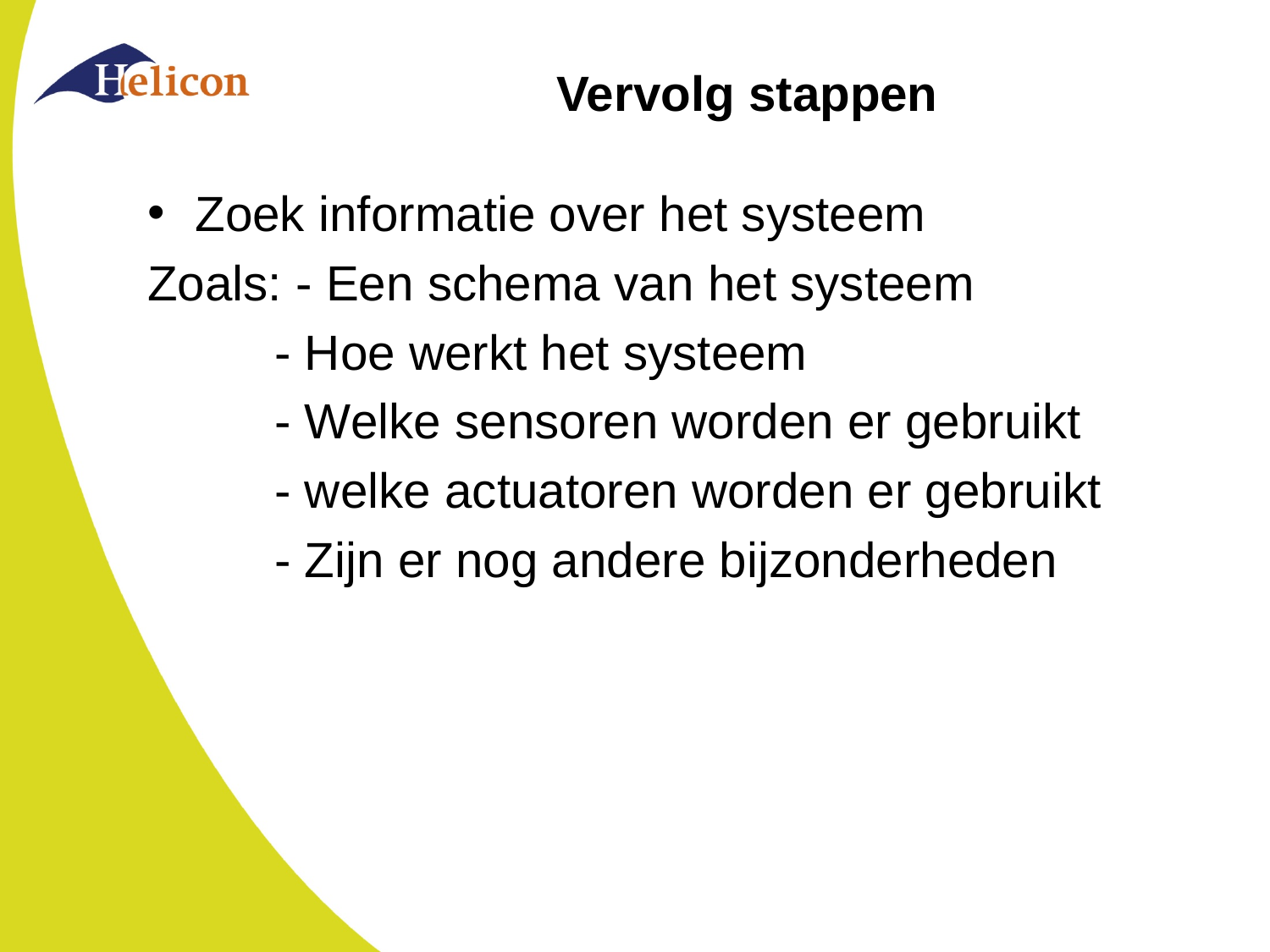

# Vervolg stappen
Zoek informatie over het systeem
Zoals: - Een schema van het systeem
	- Hoe werkt het systeem
	- Welke sensoren worden er gebruikt
	- welke actuatoren worden er gebruikt
	- Zijn er nog andere bijzonderheden